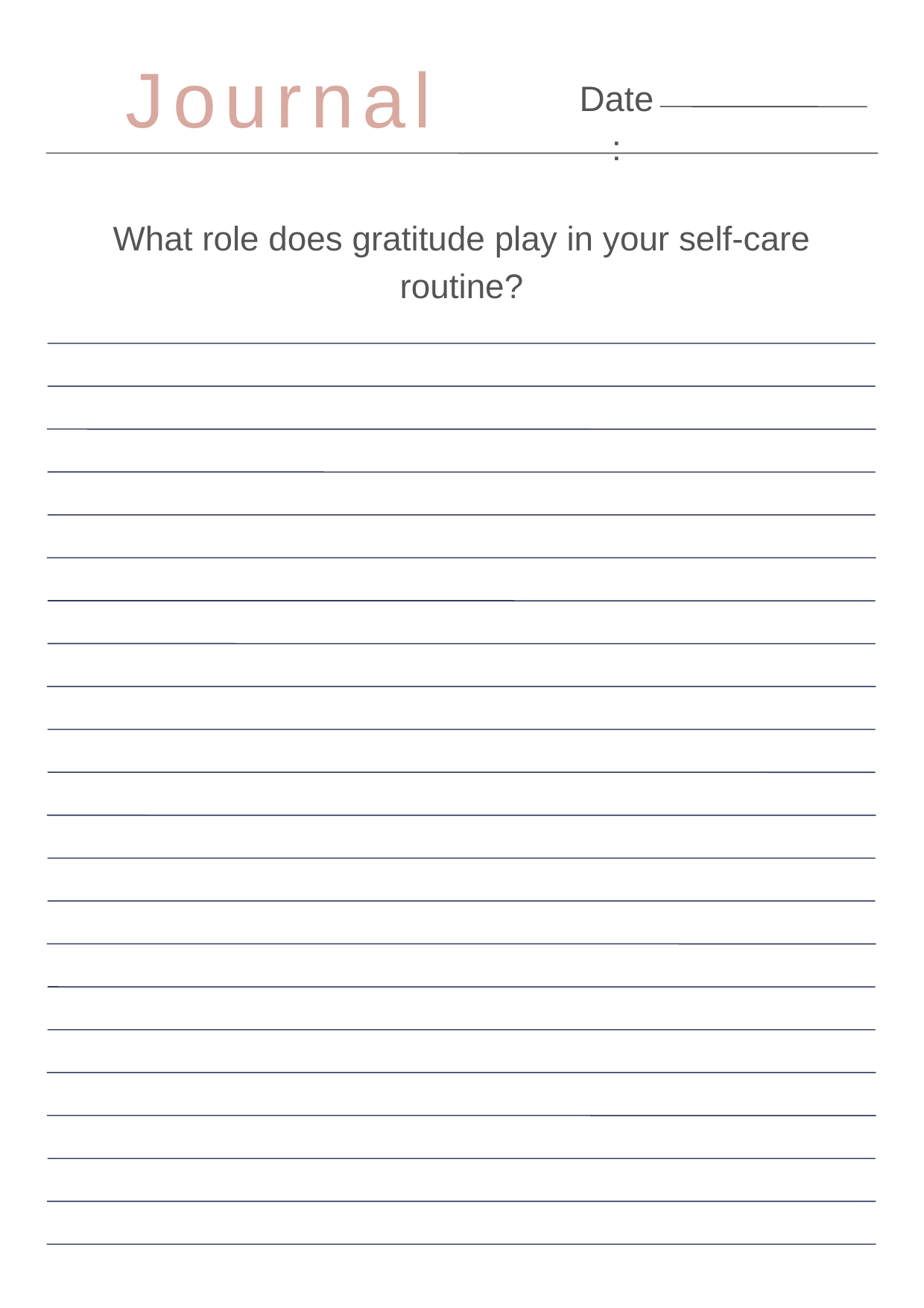

Journal
Date:

What role does gratitude play in your self-care routine?